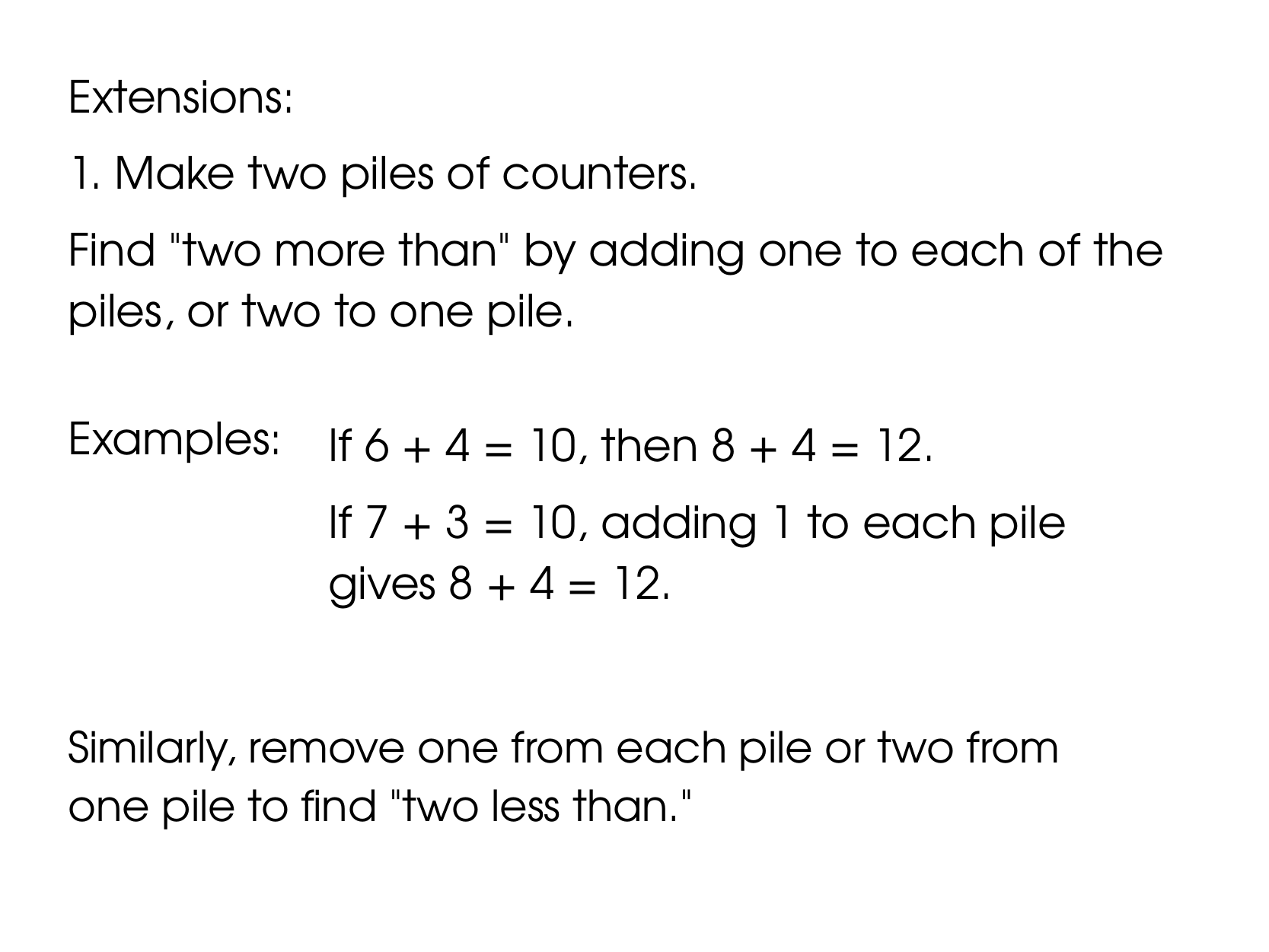

Extensions:
1. Make two piles of counters.
Find "two more than" by adding one to each of the piles, or two to one pile.
Examples:
If 6 + 4 = 10, then 8 + 4 = 12.
If 7 + 3 = 10, adding 1 to each pile gives 8 + 4 = 12.
Similarly, remove one from each pile or two from one pile to find "two less than."